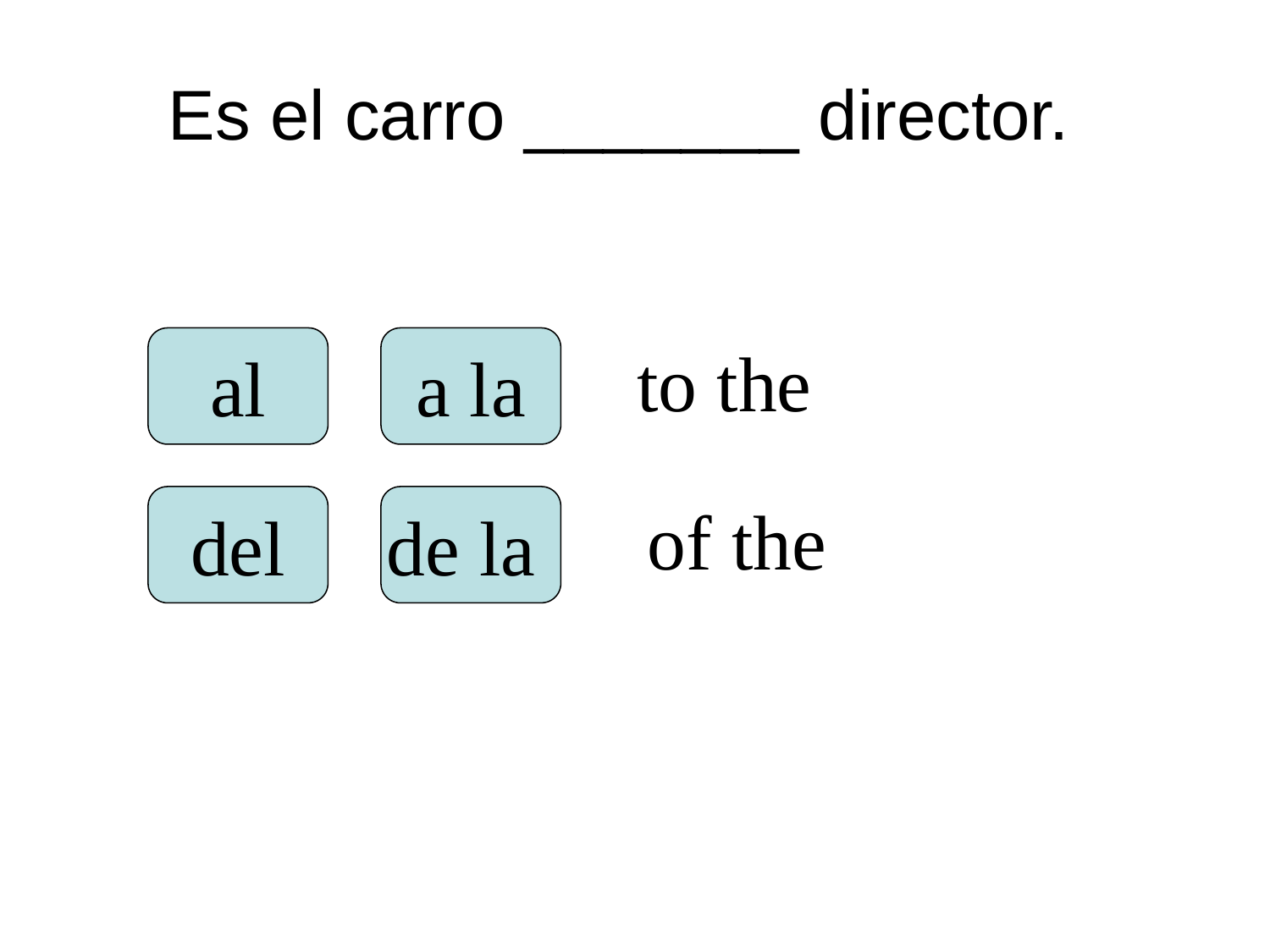

# Es el carro _______ director.
al
a la
to the
del
de la
of the